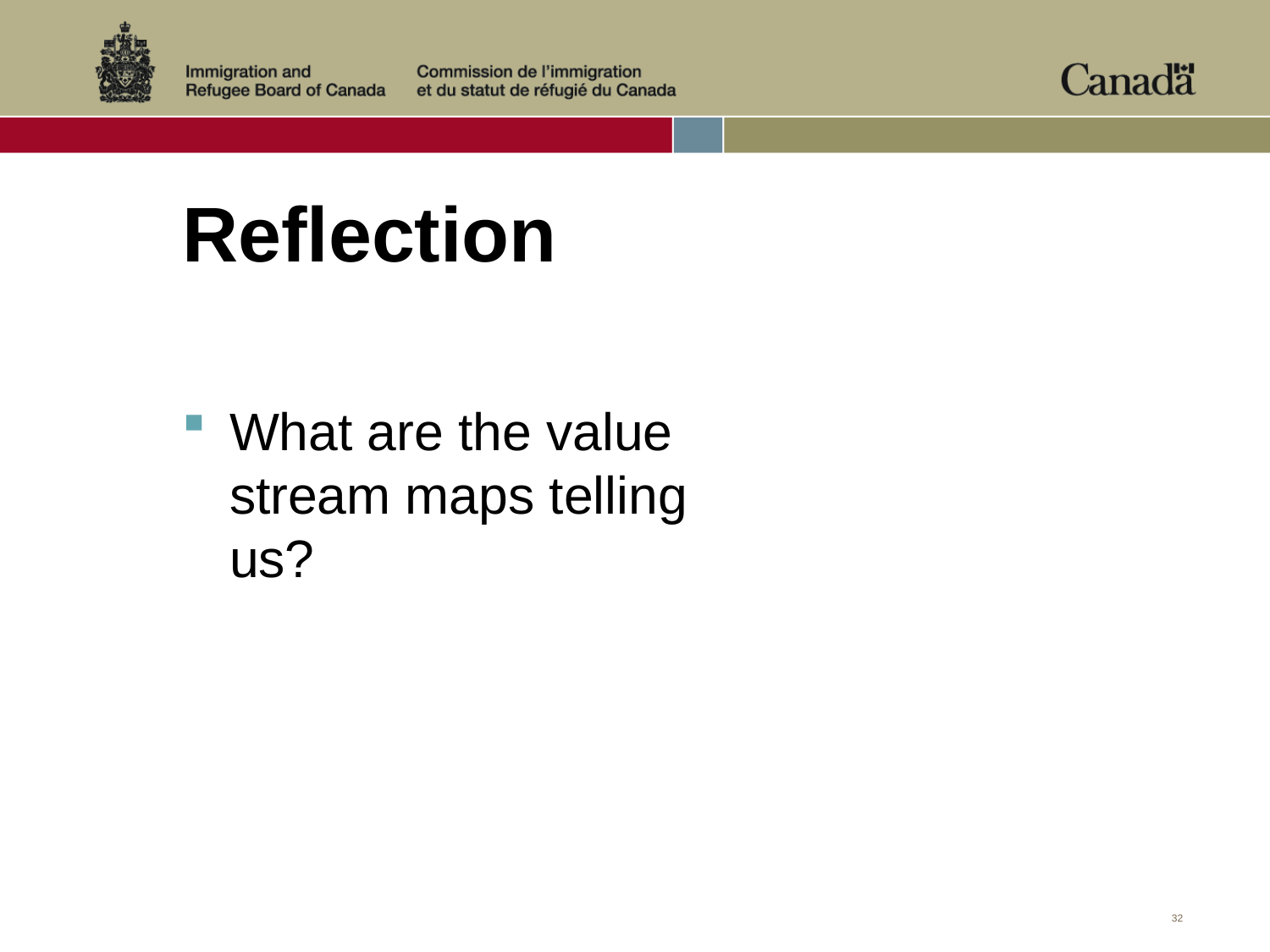

# Reflection
What are the value stream maps telling us?
32